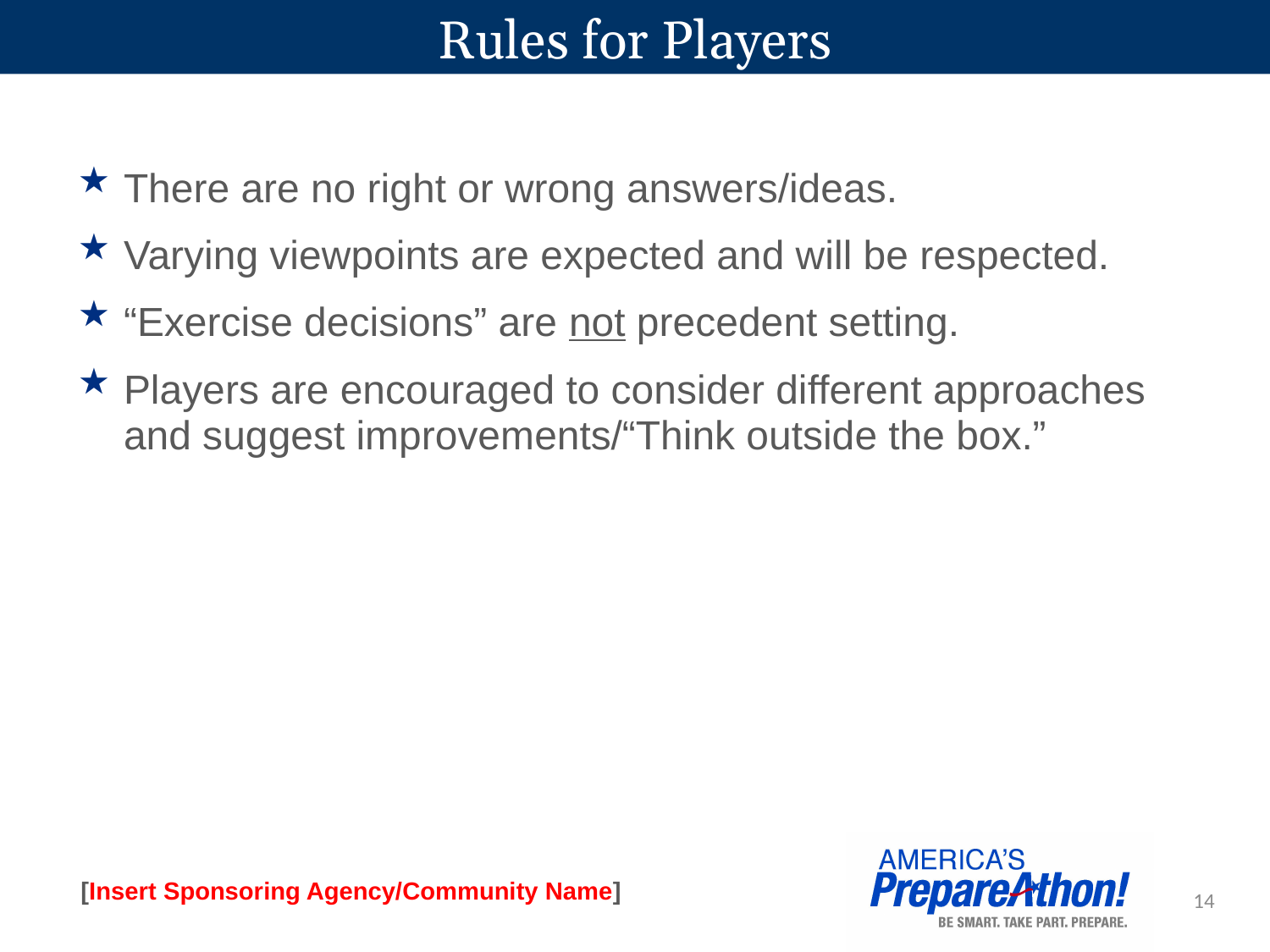

# Rules for Players
There are no right or wrong answers/ideas.
Varying viewpoints are expected and will be respected.
“Exercise decisions” are not precedent setting.
Players are encouraged to consider different approaches and suggest improvements/“Think outside the box.”

14